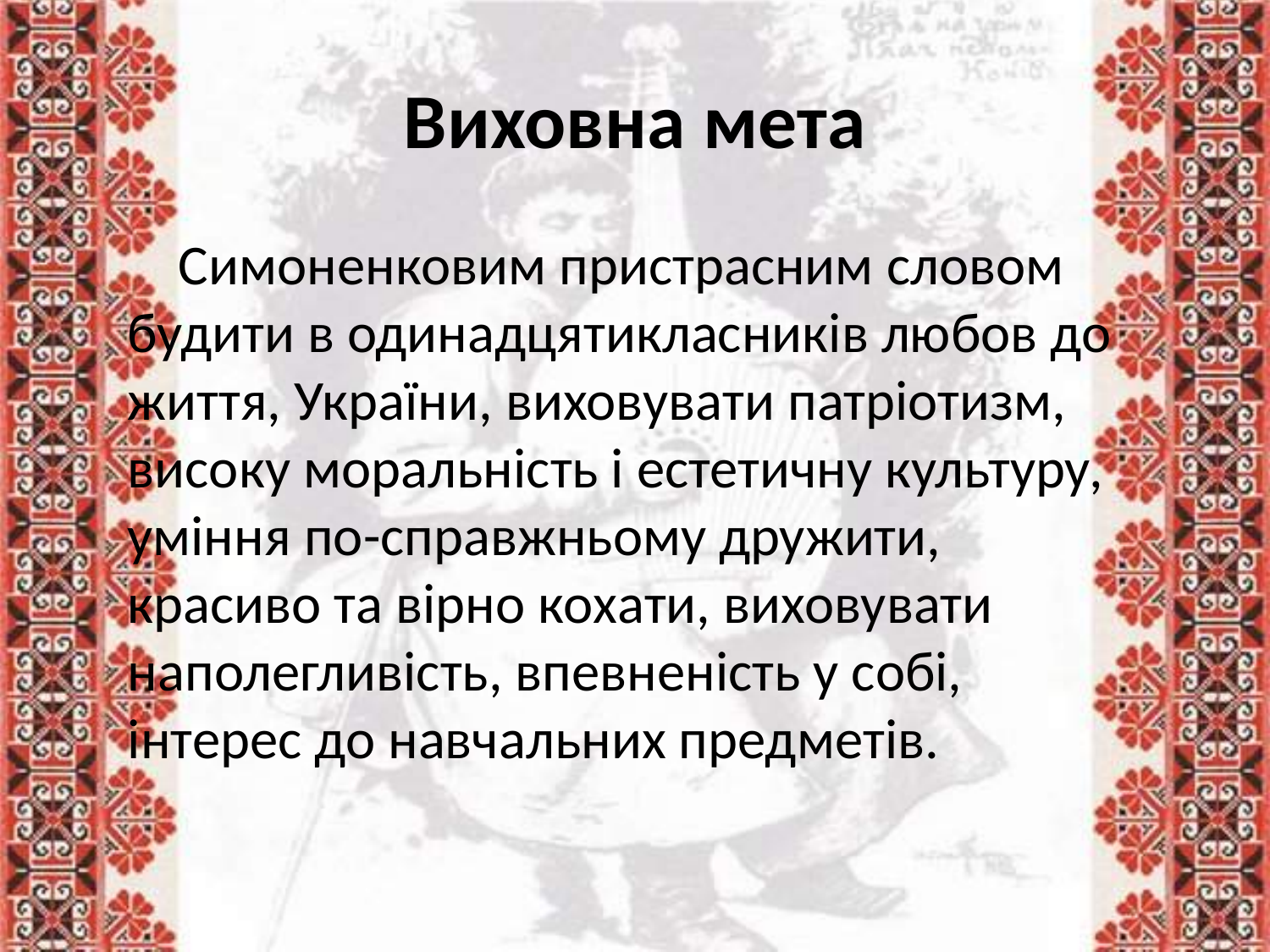

# Виховна мета
Симоненковим пристрасним словом будити в одинадцятикласників любов до життя, України, виховувати патріотизм, високу моральність і естетичну культуру, уміння по-справжньому дружити, красиво та вірно кохати, виховувати наполегливість, впевненість у собі, інтерес до навчальних предметів.